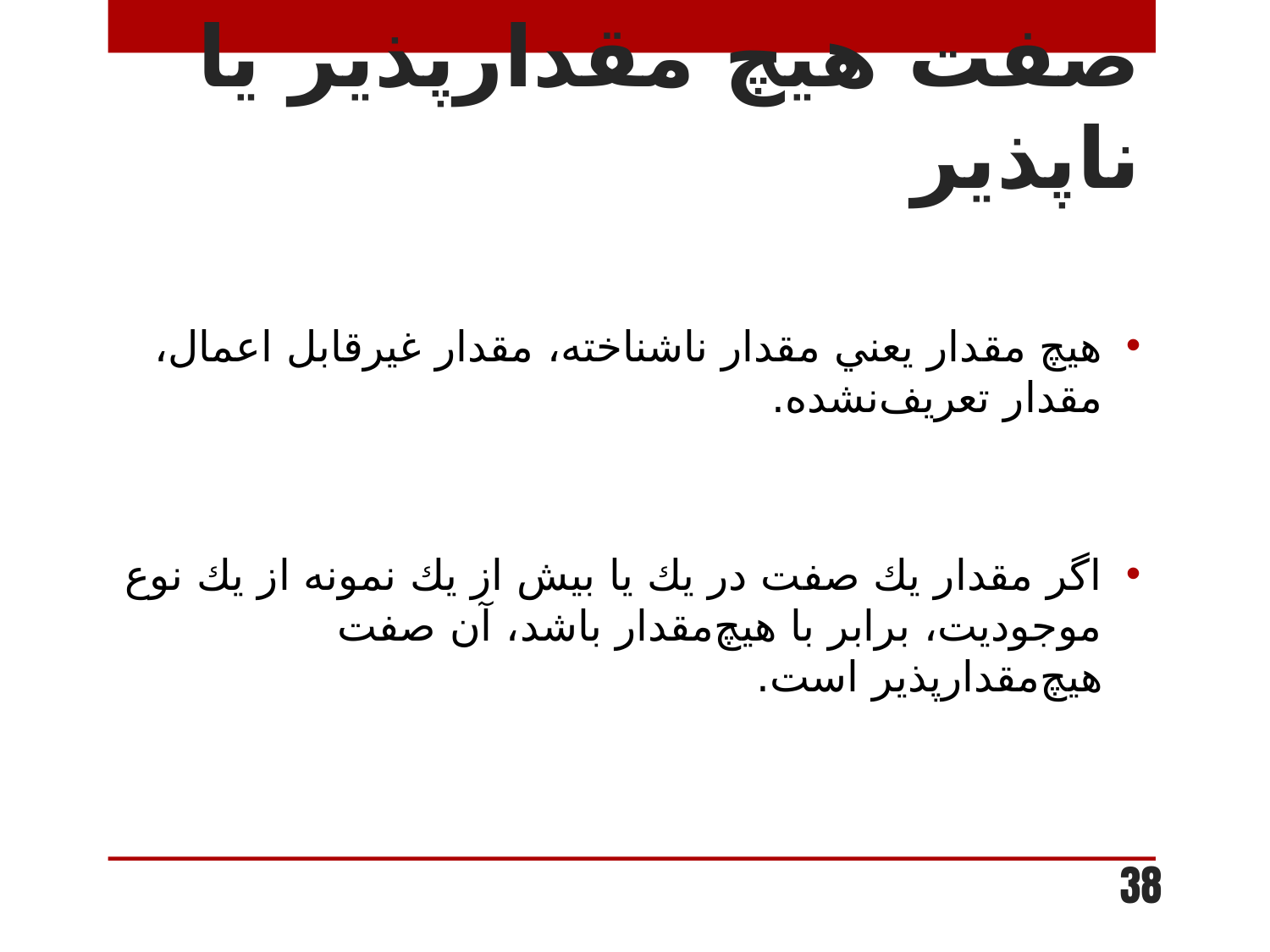

# صفت هيچ مقدارپذير يا ناپذير
هيچ مقدار يعني مقدار ناشناخته، مقدار غيرقابل اعمال، مقدار تعريف‌نشده.

اگر مقدار يك صفت در يك يا بيش از يك نمونه از يك نوع موجوديت، برابر با هيچ‌مقدار باشد، آن صفت هيچ‌مقدارپذير است.

38